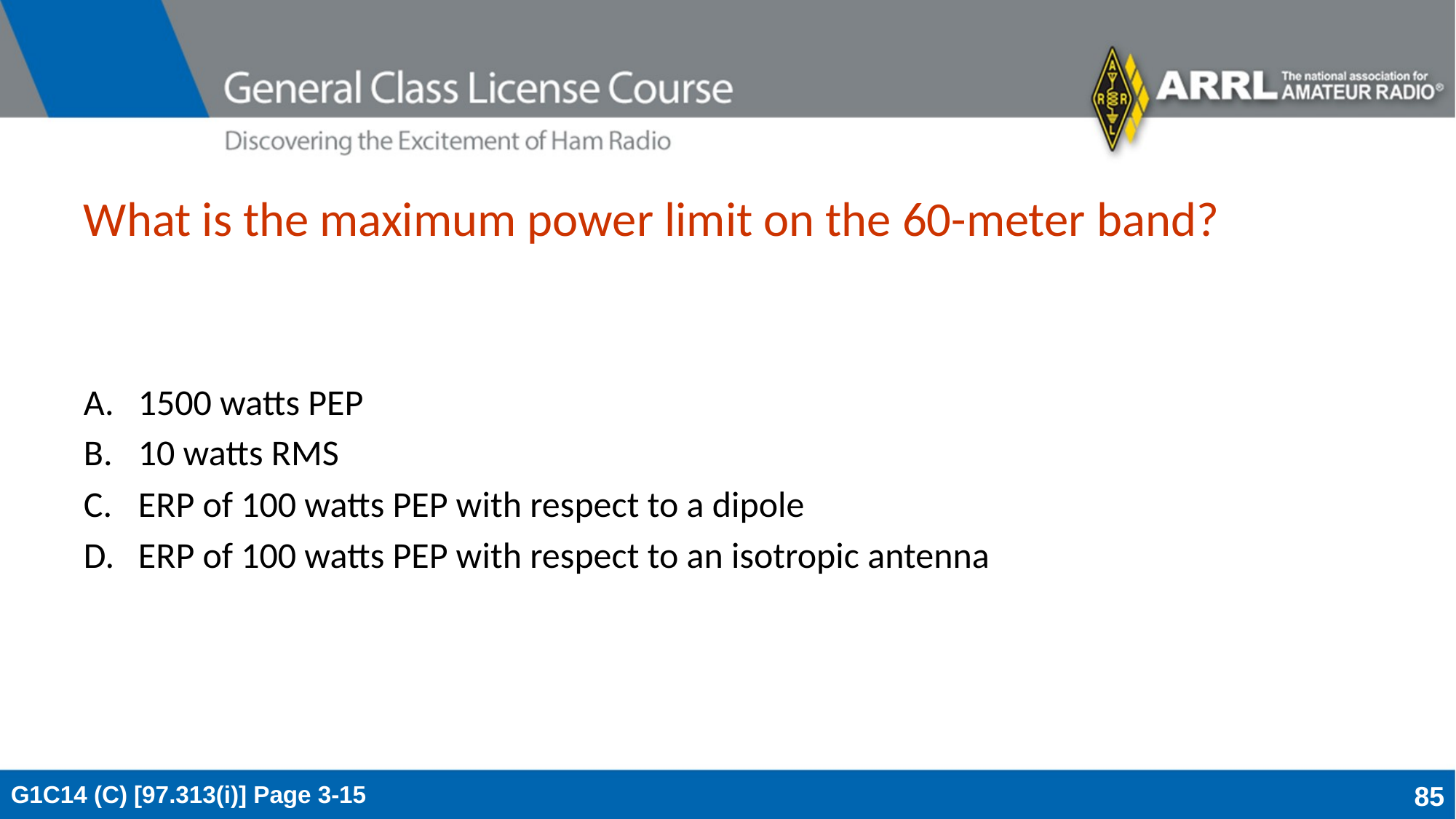

# What is the maximum power limit on the 60-meter band?
1500 watts PEP
10 watts RMS
ERP of 100 watts PEP with respect to a dipole
ERP of 100 watts PEP with respect to an isotropic antenna
G1C14 (C) [97.313(i)] Page 3-15
85